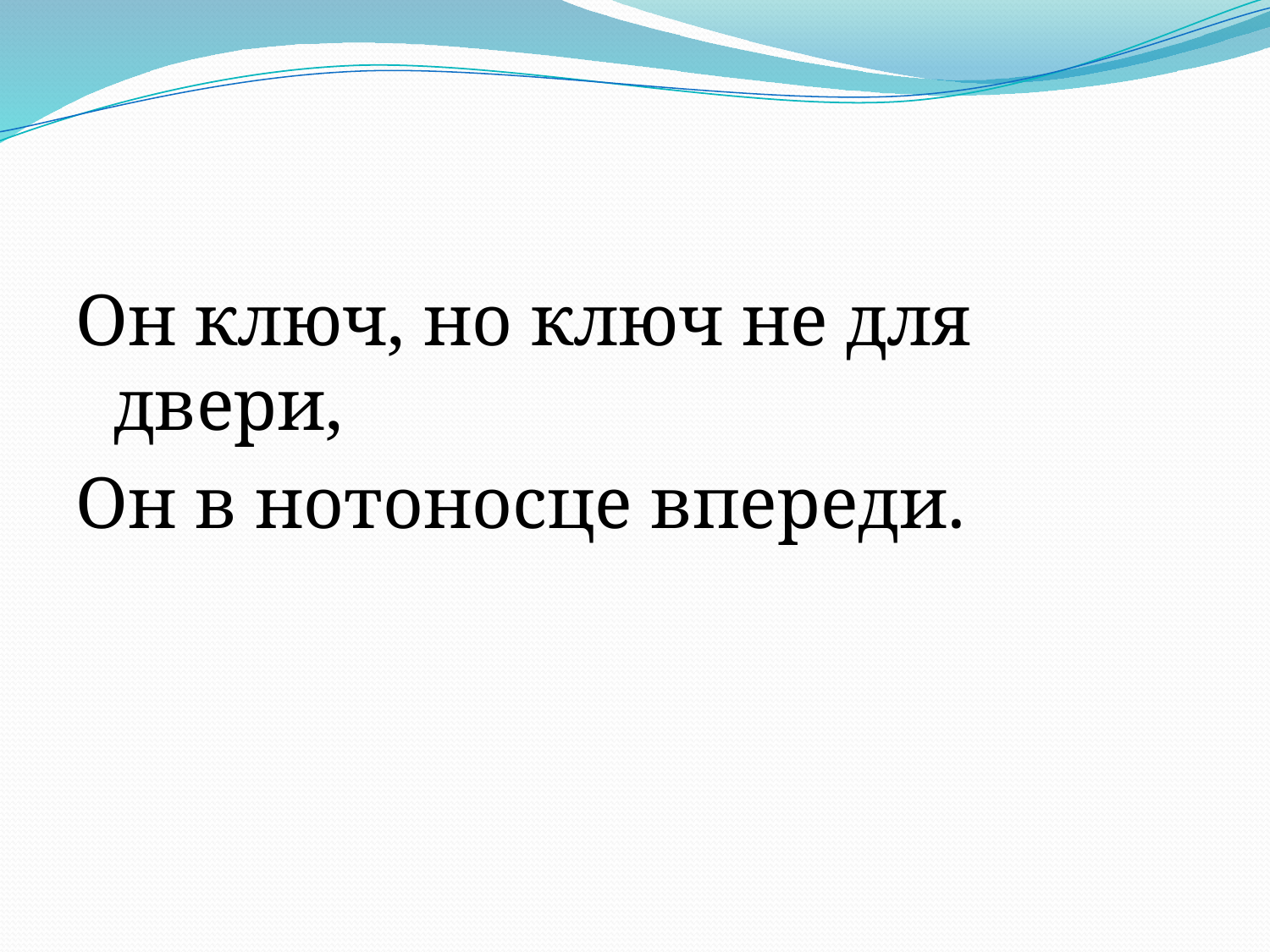

Он ключ, но ключ не для двери,
Он в нотоносце впереди.